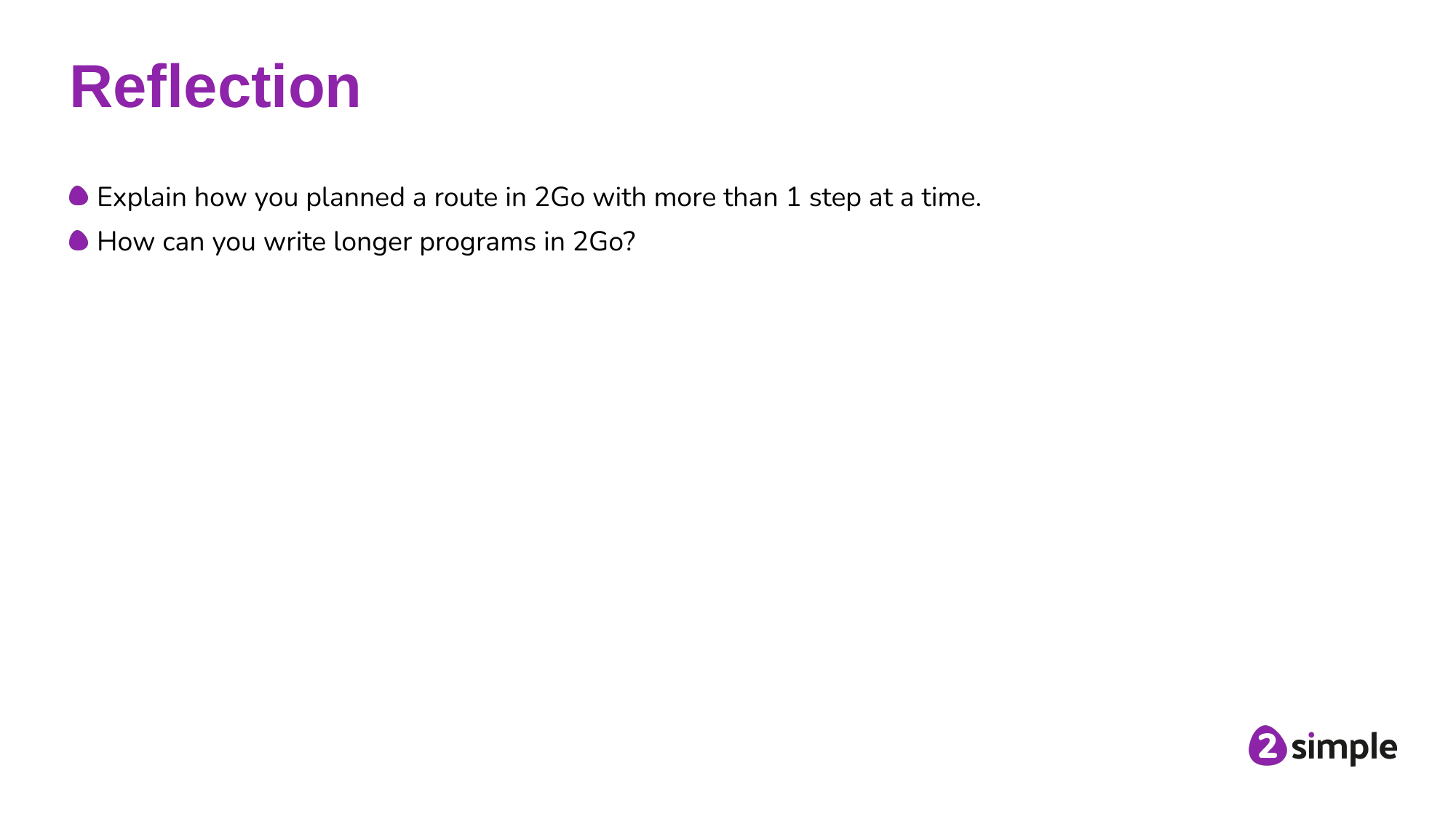

# Reflection
Explain how you planned a route in 2Go with more than 1 step at a time.
How can you write longer programs in 2Go?